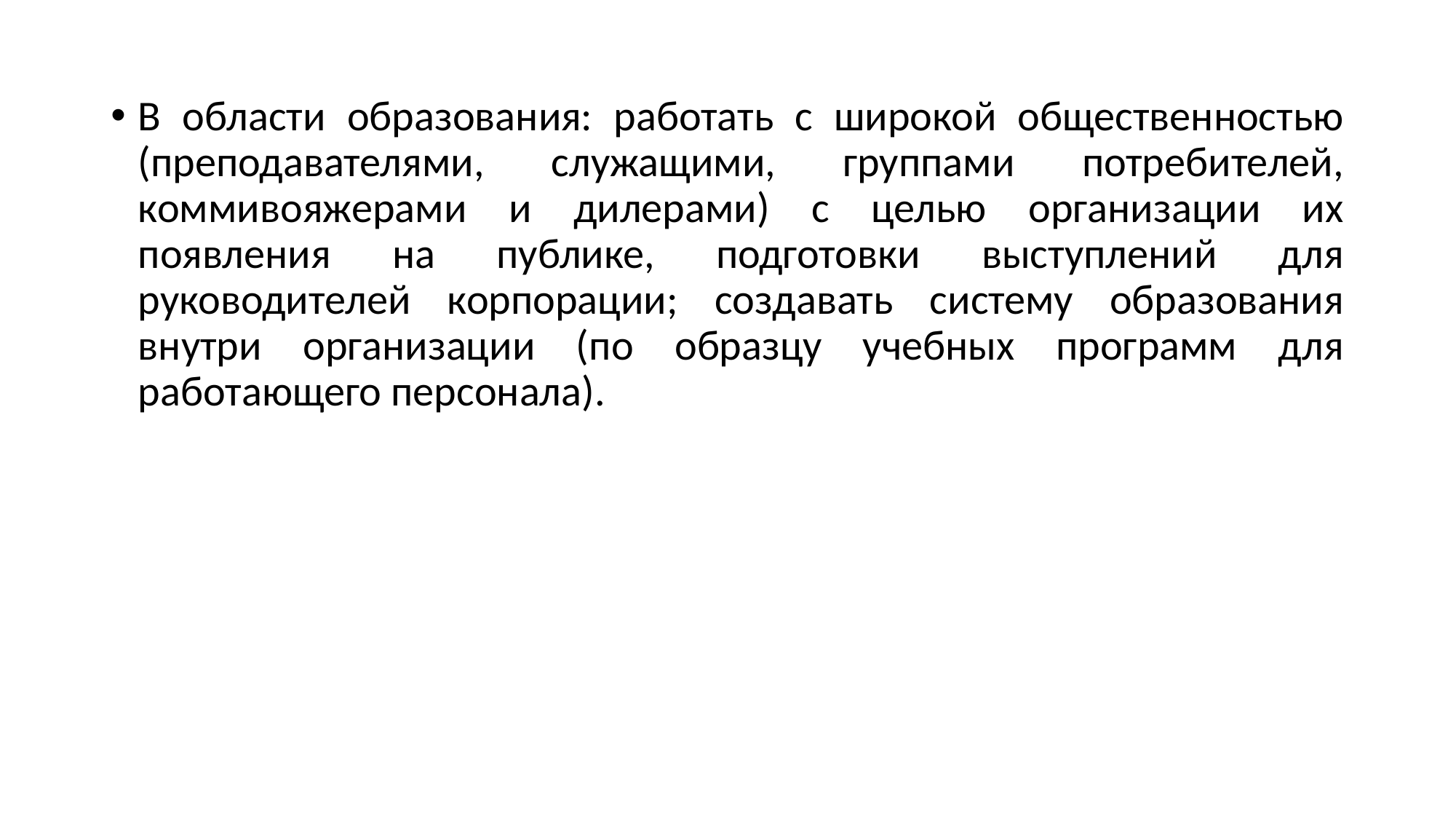

В области образования: работать с широкой общественностью (преподавателями, служащими, группами потребителей, коммивояжерами и дилерами) с целью организации их появления на публике, подготовки выступлений для руководителей корпорации; создавать систему образования внутри организации (по образцу учебных программ для работающего персонала).